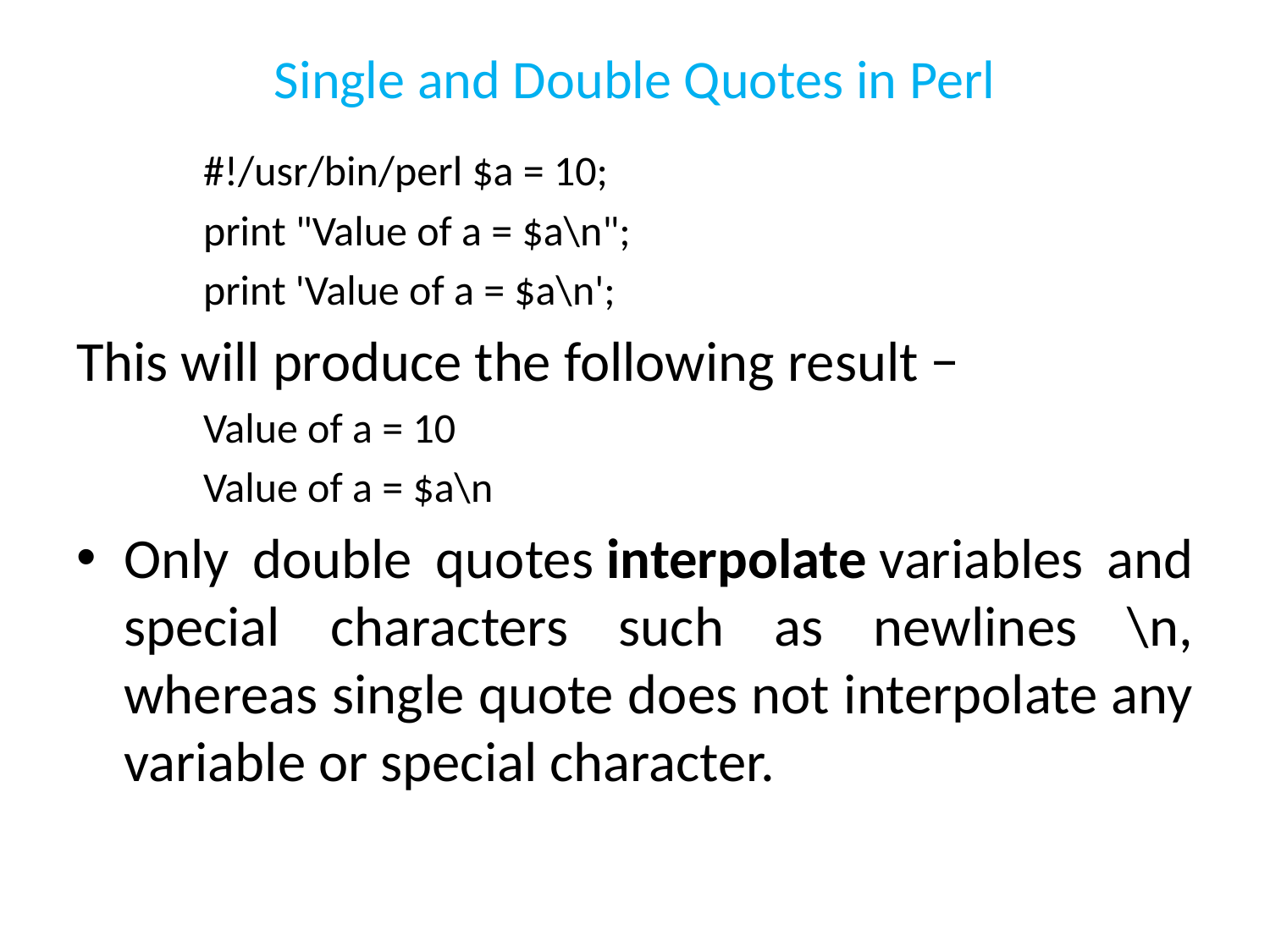

# Single and Double Quotes in Perl
#!/usr/bin/perl $a = 10;
print "Value of a = $a\n";
print 'Value of a = $a\n';
This will produce the following result −
Value of a = 10
Value of a = $a\n
Only double quotes interpolate variables and special characters such as newlines \n, whereas single quote does not interpolate any variable or special character.